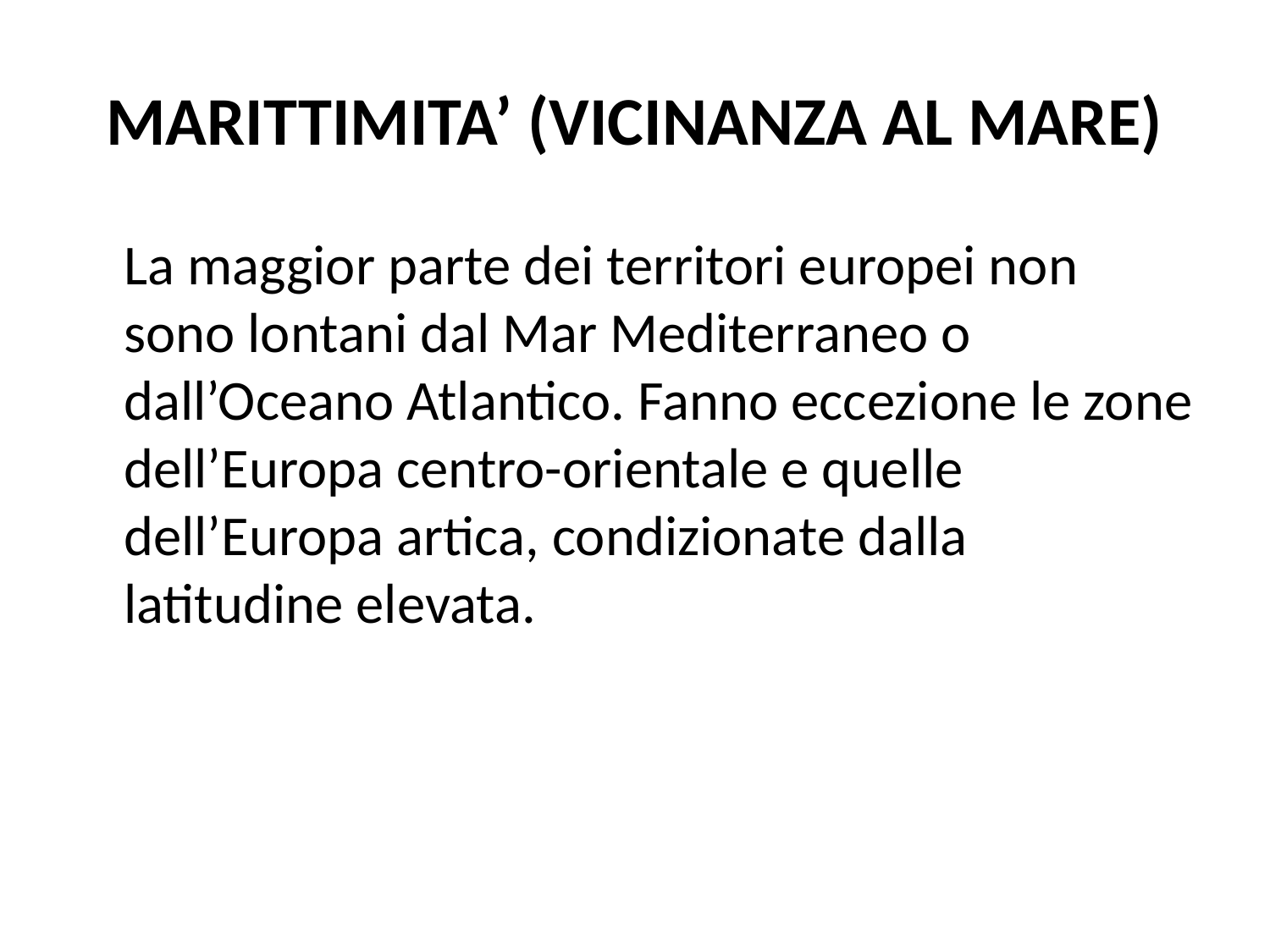

# MARITTIMITA’ (VICINANZA AL MARE)
	La maggior parte dei territori europei non sono lontani dal Mar Mediterraneo o dall’Oceano Atlantico. Fanno eccezione le zone dell’Europa centro-orientale e quelle dell’Europa artica, condizionate dalla latitudine elevata.